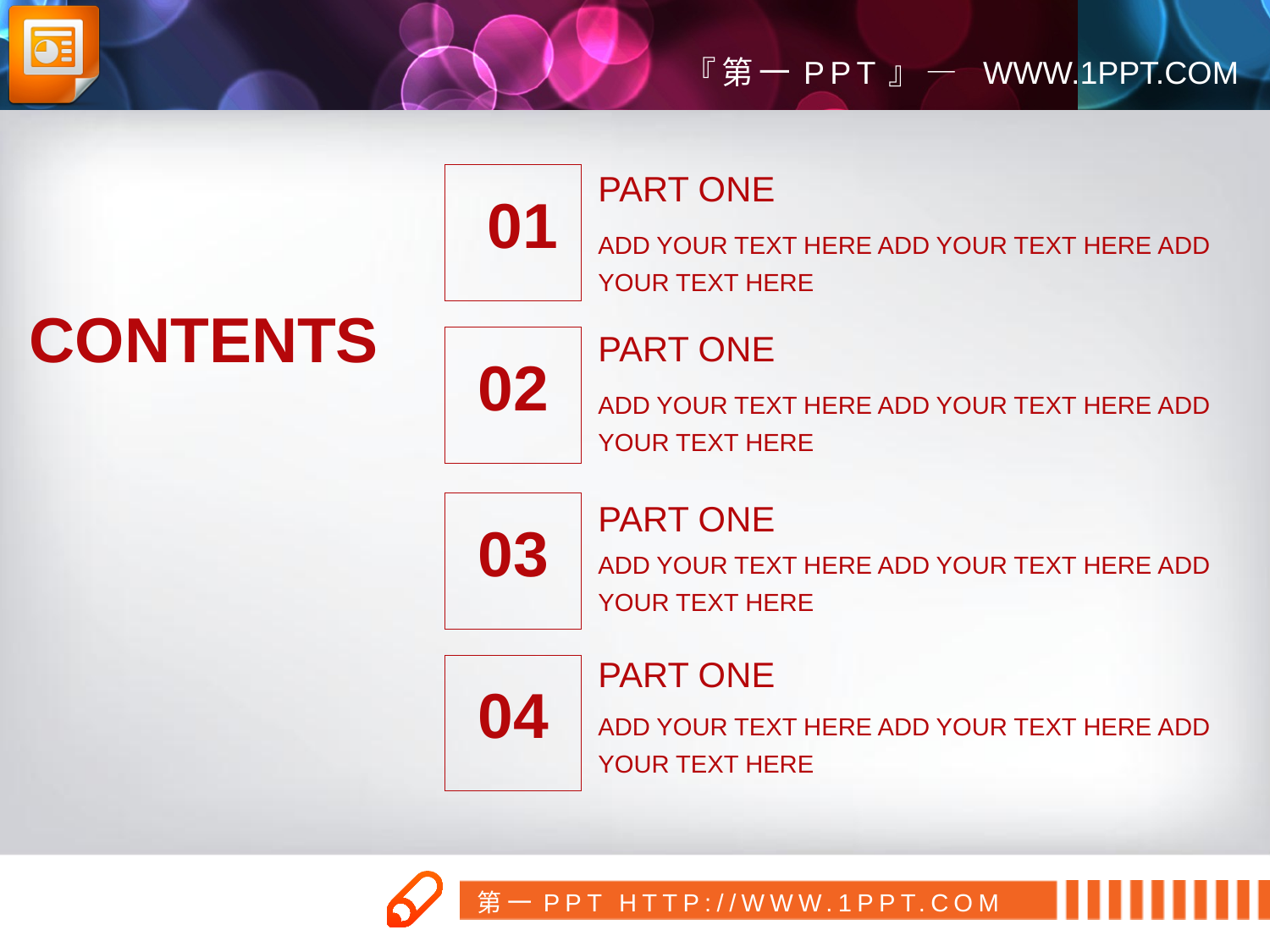

PART ONE

01
ADD YOUR TEXT HERE ADD YOUR TEXT HERE ADD YOUR TEXT HERE
CONTENTS
PART ONE

02
ADD YOUR TEXT HERE ADD YOUR TEXT HERE ADD YOUR TEXT HERE
PART ONE

03
ADD YOUR TEXT HERE ADD YOUR TEXT HERE ADD YOUR TEXT HERE
PART ONE

04
ADD YOUR TEXT HERE ADD YOUR TEXT HERE ADD YOUR TEXT HERE